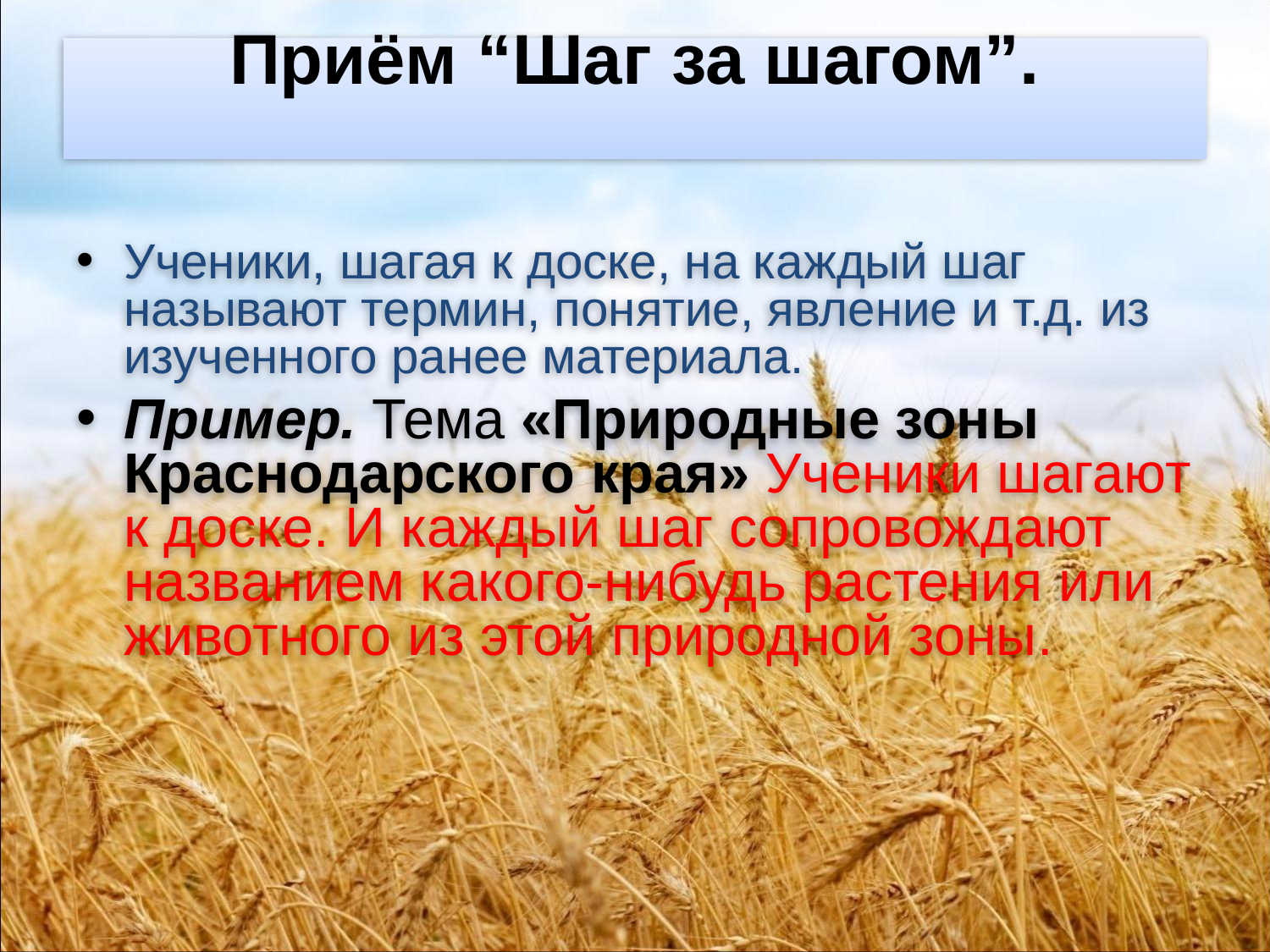

# Приём “Шаг за шагом”.

Ученики, шагая к доске, на каждый шаг называют термин, понятие, явление и т.д. из изученного ранее материала.
Пример. Тема «Природные зоны Краснодарского края» Ученики шагают к доске. И каждый шаг сопровождают названием какого-нибудь растения или животного из этой природной зоны.